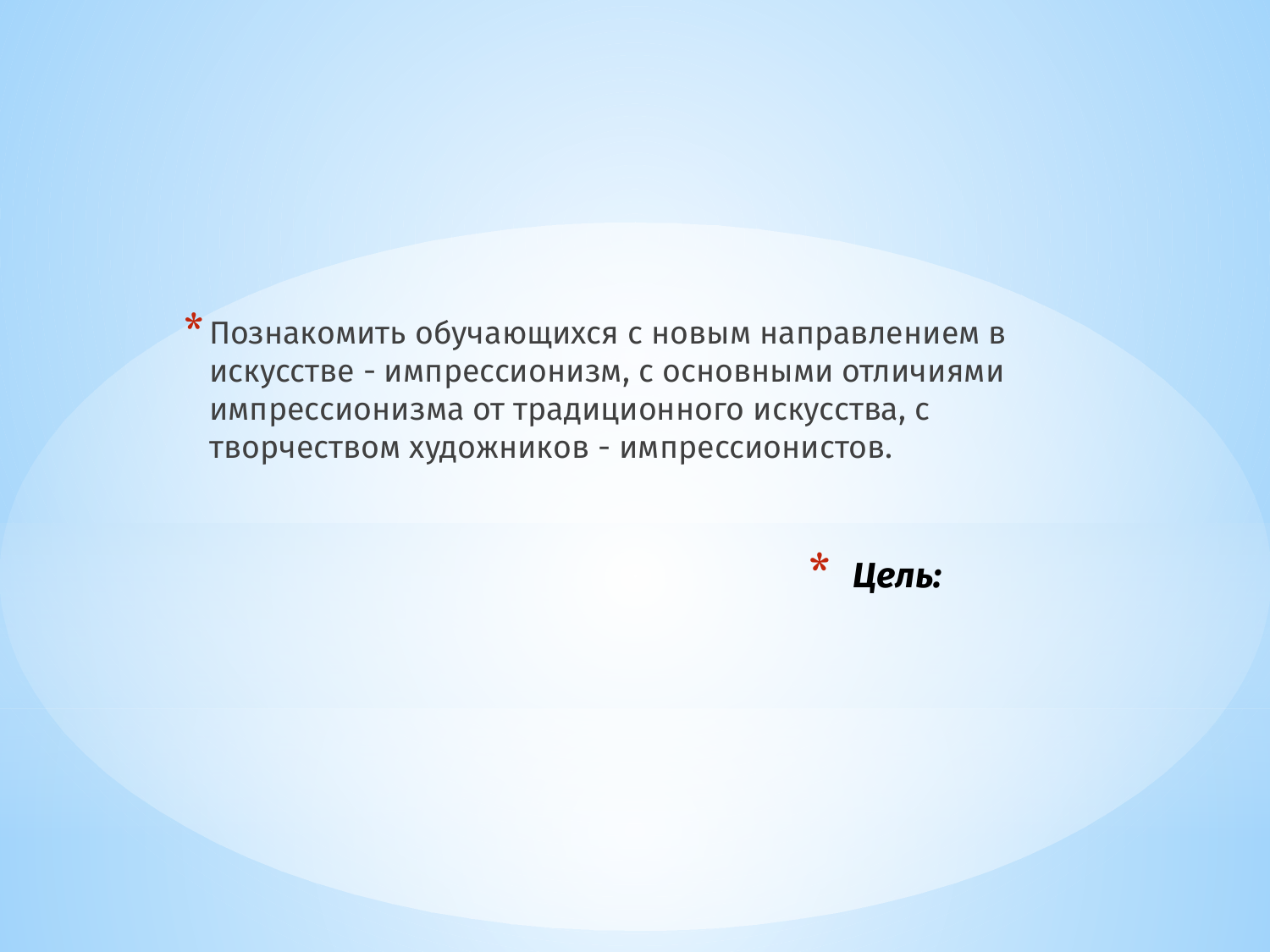

Познакомить обучающихся с новым направлением в искусстве - импрессионизм, с основными отличиями импрессионизма от традиционного искусства, с творчеством художников - импрессионистов.
# Цель: